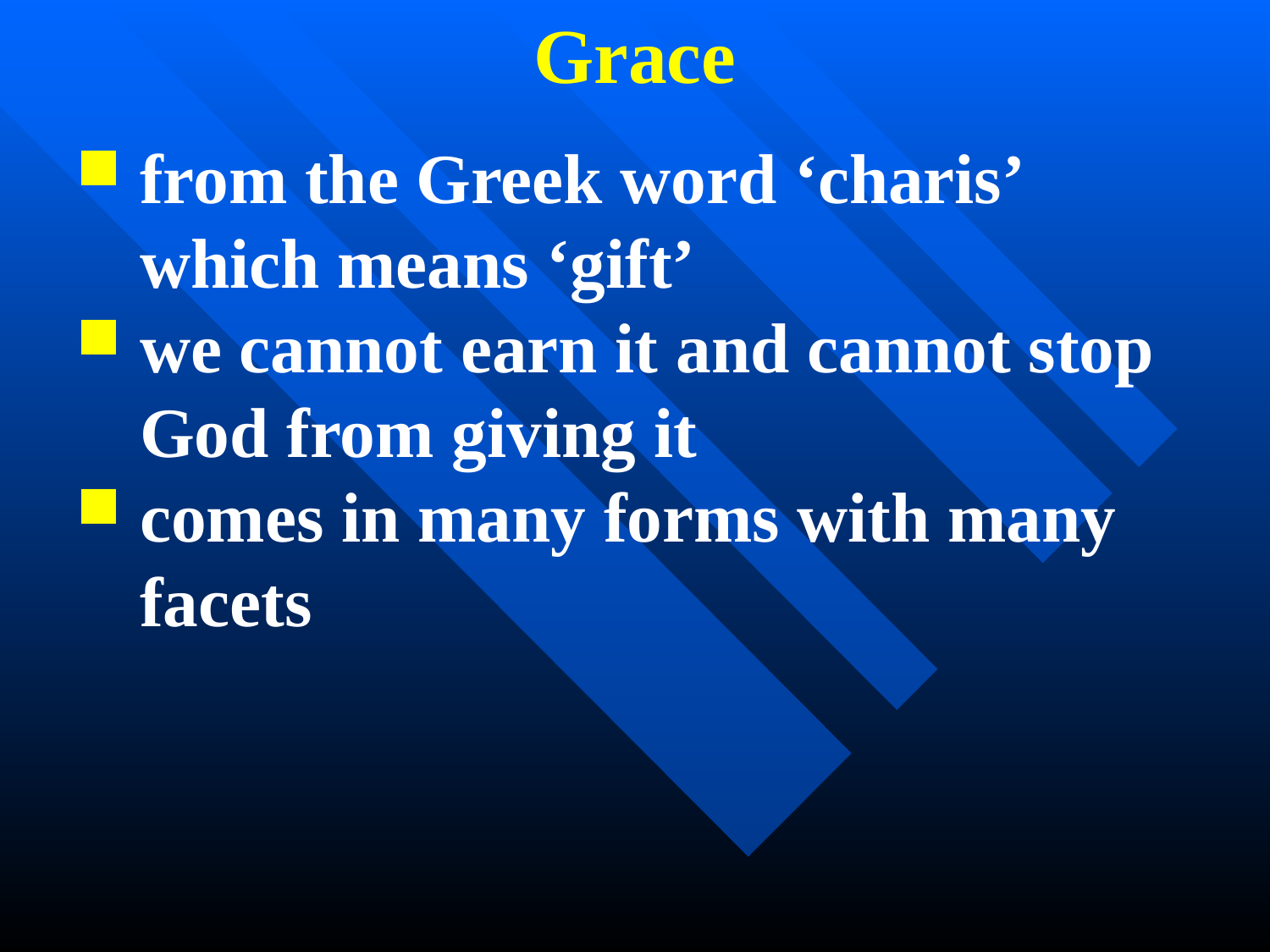

Grace
from the Greek word ‘charis’ which means ‘gift’
we cannot earn it and cannot stop God from giving it
comes in many forms with many facets